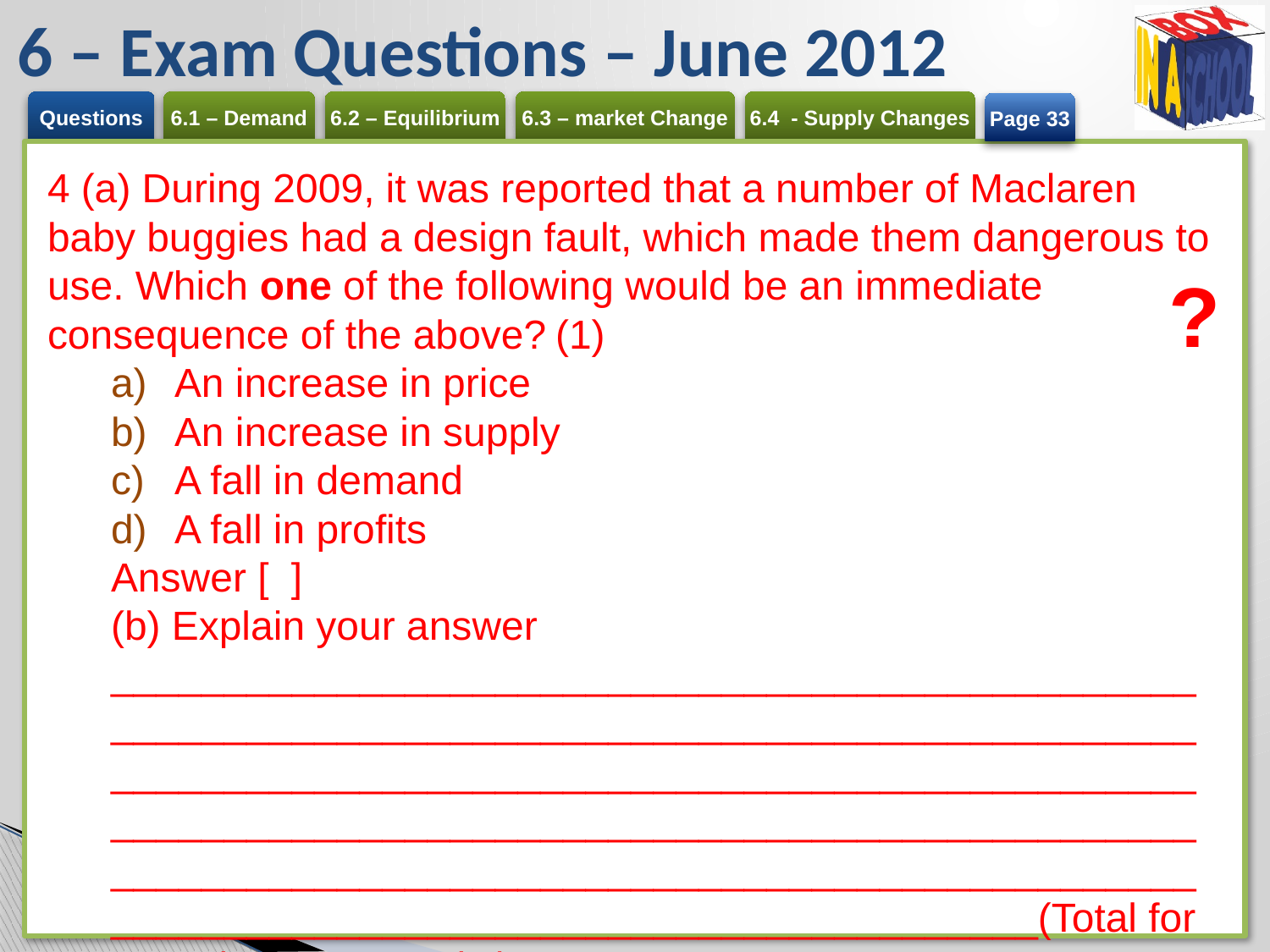

# 6 – Exam Questions – June 2012
Page 33
4 (a) During 2009, it was reported that a number of Maclaren baby buggies had a design fault, which made them dangerous to use. Which one of the following would be an immediate consequence of the above?	(1)
An increase in price
An increase in supply
A fall in demand
A fall in profits
Answer [  ]
(b) Explain your answer
_________________________________________________________________________________________________________________________________________________________________________________________________________________________________________________________________________________________(Total for Question 4 = 4 marks)
?